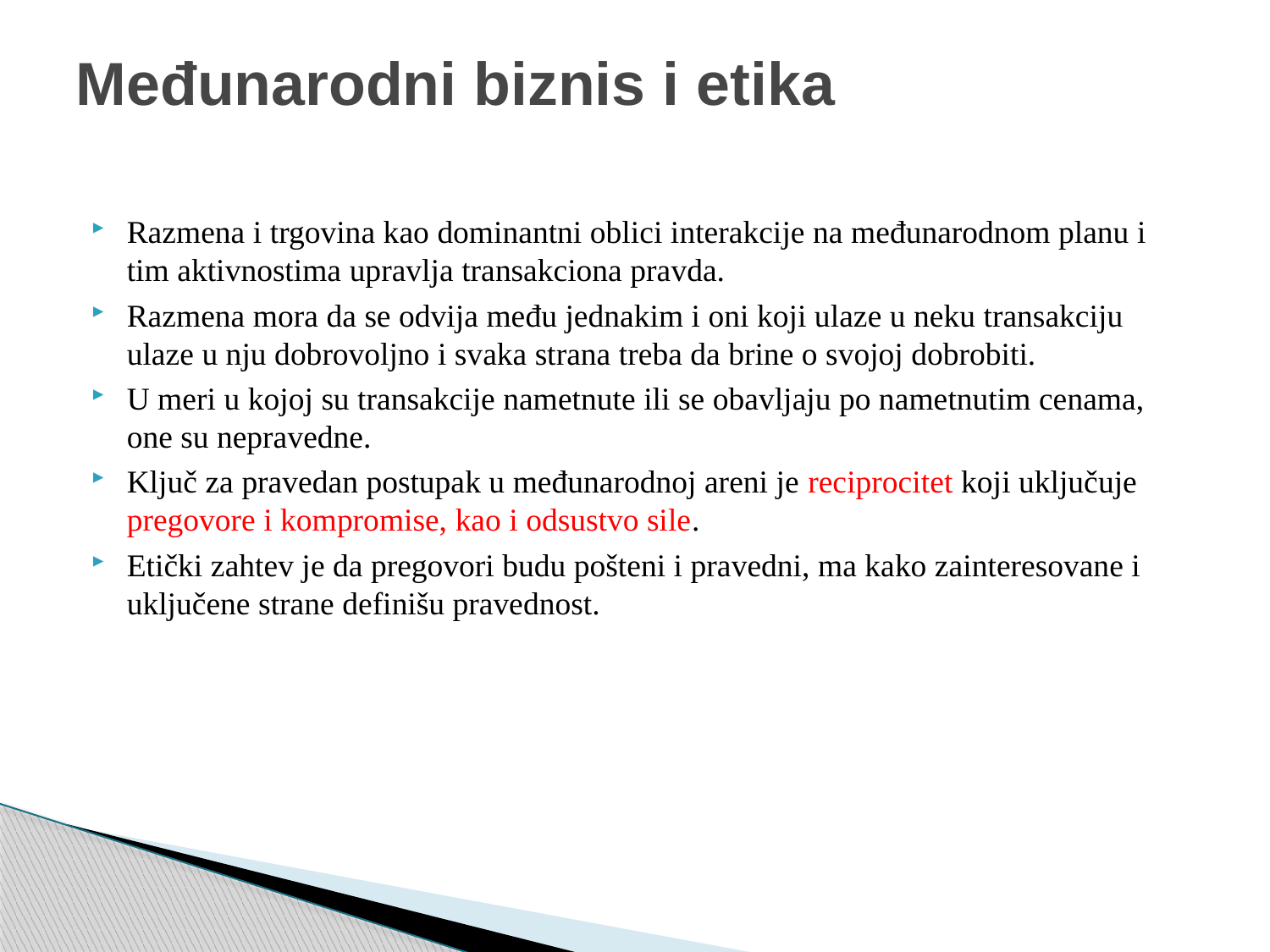

# Međunarodni biznis i etika
Razmena i trgovina kao dominantni oblici interakcije na međunarodnom planu i tim aktivnostima upravlja transakciona pravda.
Razmena mora da se odvija među jednakim i oni koji ulaze u neku transakciju ulaze u nju dobrovoljno i svaka strana treba da brine o svojoj dobrobiti.
U meri u kojoj su transakcije nametnute ili se obavljaju po nametnutim cenama, one su nepravedne.
Ključ za pravedan postupak u međunarodnoj areni je reciprocitet koji uključuje pregovore i kompromise, kao i odsustvo sile.
Etički zahtev je da pregovori budu pošteni i pravedni, ma kako zainteresovane i uključene strane definišu pravednost.